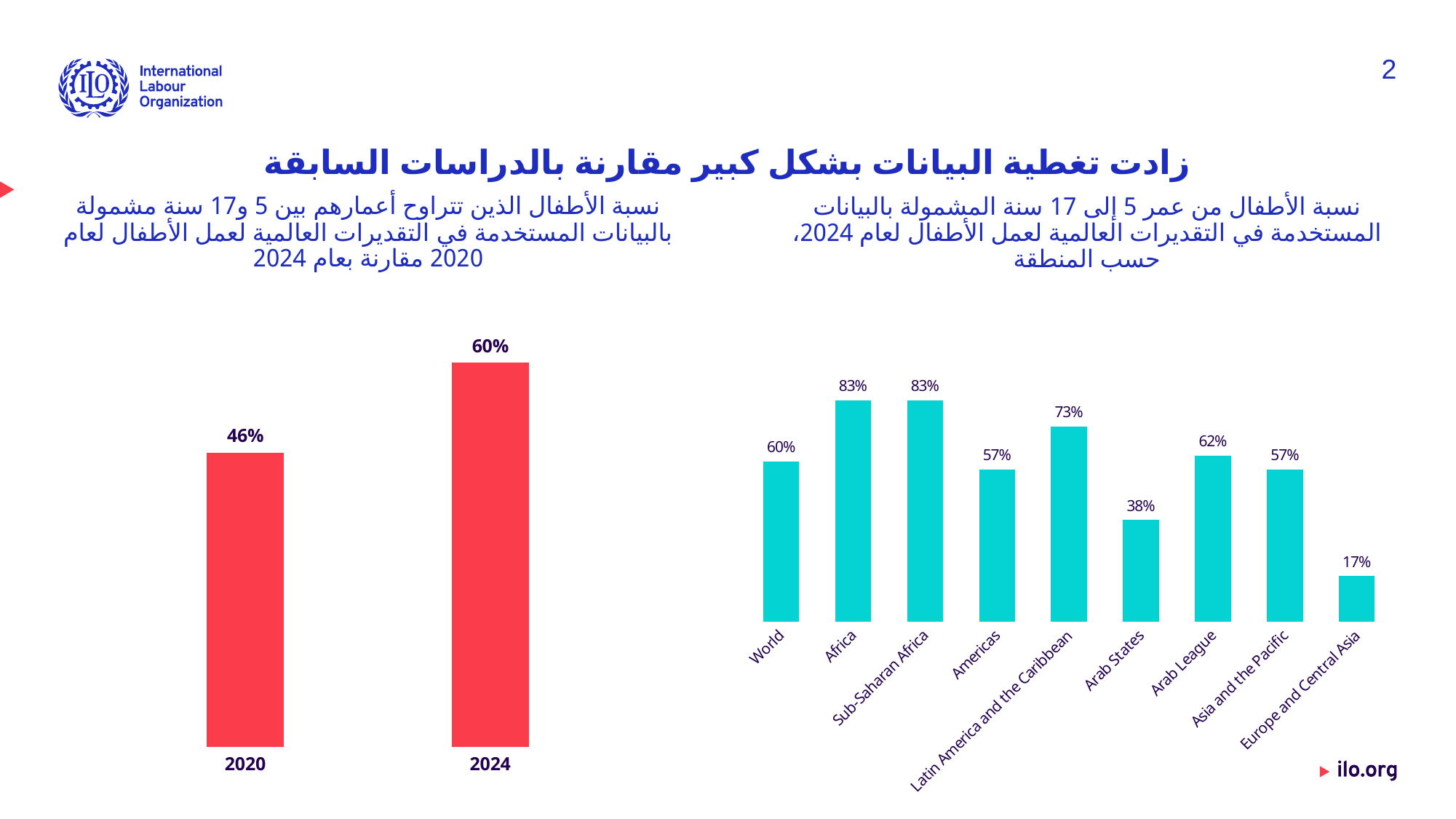

2
# زادت تغطية البيانات بشكل كبير مقارنة بالدراسات السابقة
نسبة الأطفال الذين تتراوح أعمارهم بين 5 و17 سنة مشمولة بالبيانات المستخدمة في التقديرات العالمية لعمل الأطفال لعام 2020 مقارنة بعام 2024
نسبة الأطفال من عمر 5 إلى 17 سنة المشمولة بالبيانات المستخدمة في التقديرات العالمية لعمل الأطفال لعام 2024، حسب المنطقة

### Chart

| Category | Column2 |
|---|---|
| 2020 | 0.46 |
| 2024 | 0.6 |

### Chart

| Category | Percentage of the child population covered |
|---|---|
| World | 0.6 |
| Africa | 0.83 |
| Sub-Saharan Africa | 0.83 |
| Americas | 0.57 |
| Latin America and the Caribbean | 0.73 |
| Arab States | 0.38 |
| Arab League | 0.622 |
| Asia and the Pacific | 0.57 |
| Europe and Central Asia | 0.17 |
Date: Monday / 01 / October / 2019